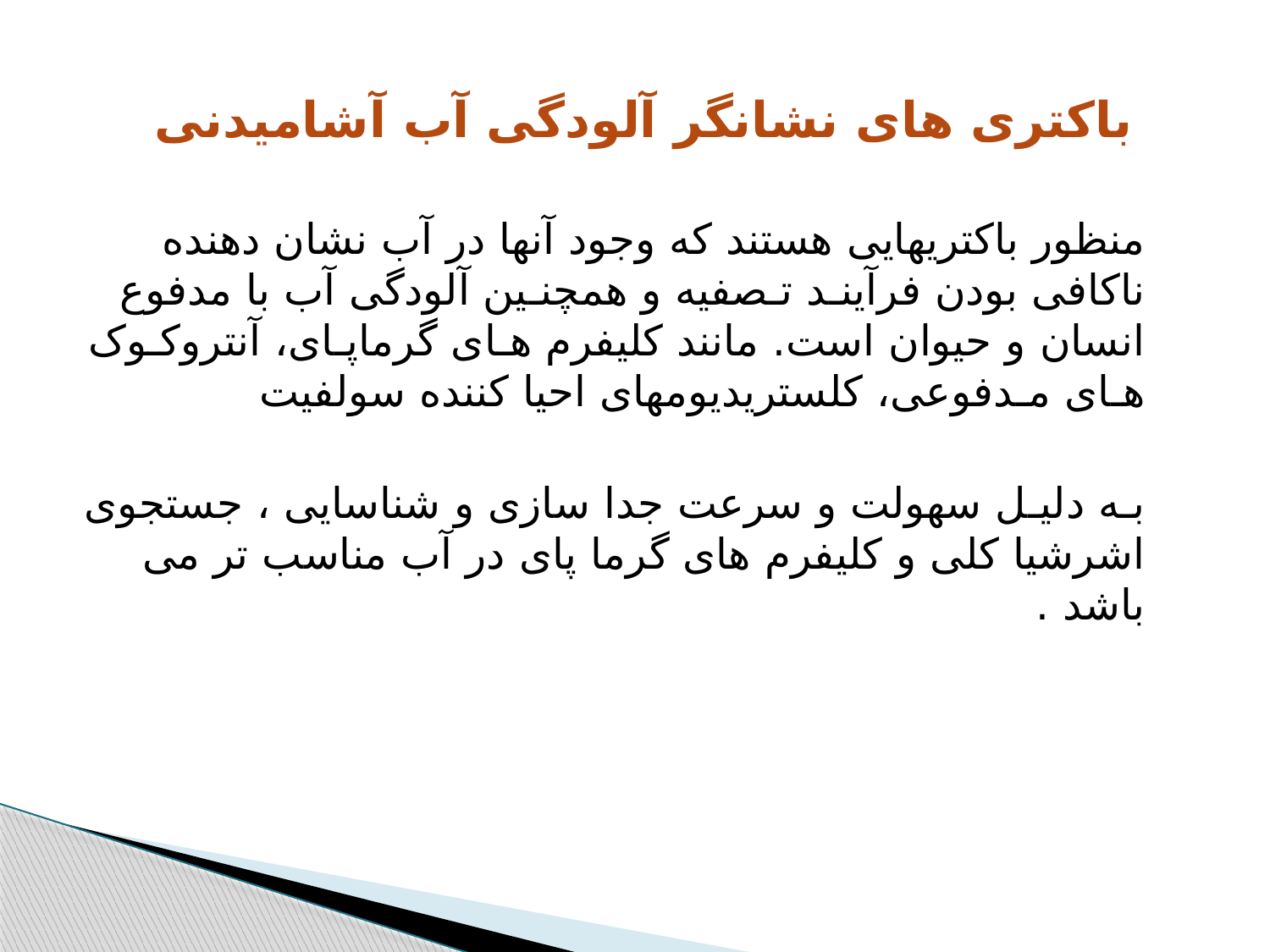

# باکتری های نشانگر آلودگی آب آشامیدنی
منظور باکتریهایی هستند که وجود آنها در آب نشان دهنده ناکافی بودن فرآینـد تـصفیه و همچنـین آلودگی آب با مدفوع انسان و حیوان است. مانند کلیفرم هـای گرماپـای، آنتروکـوک هـای مـدفوعی، کلستریدیومهای احیا کننده سولفیت

بـه دلیـل سهولت و سرعت جدا سازی و شناسایی ، جستجوی اشرشیا کلی و کلیفرم های گرما پای در آب مناسب تر می باشد .